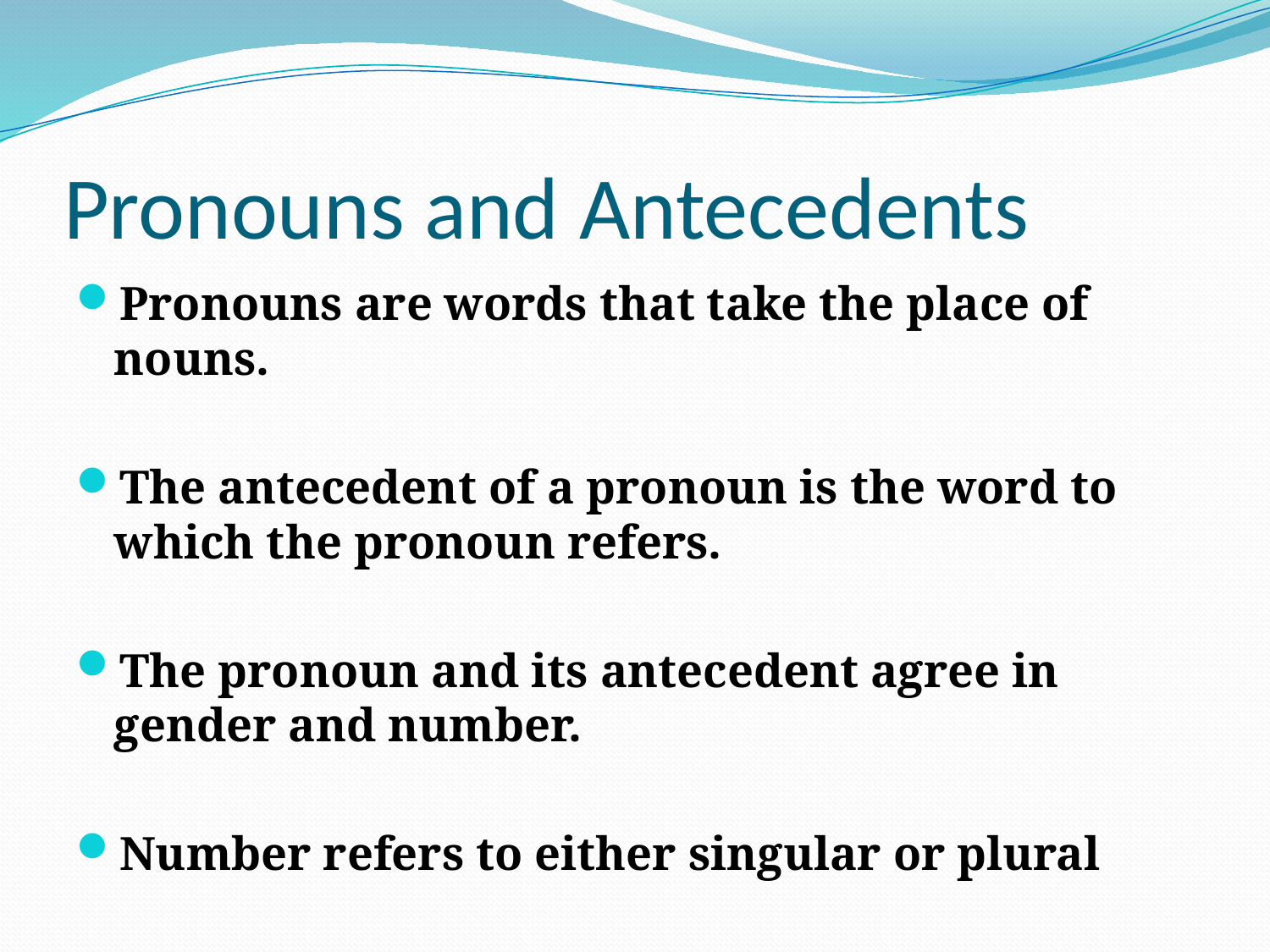

# Pronouns and Antecedents
Pronouns are words that take the place of nouns.

The antecedent of a pronoun is the word to which the pronoun refers.

The pronoun and its antecedent agree in gender and number.

Number refers to either singular or plural